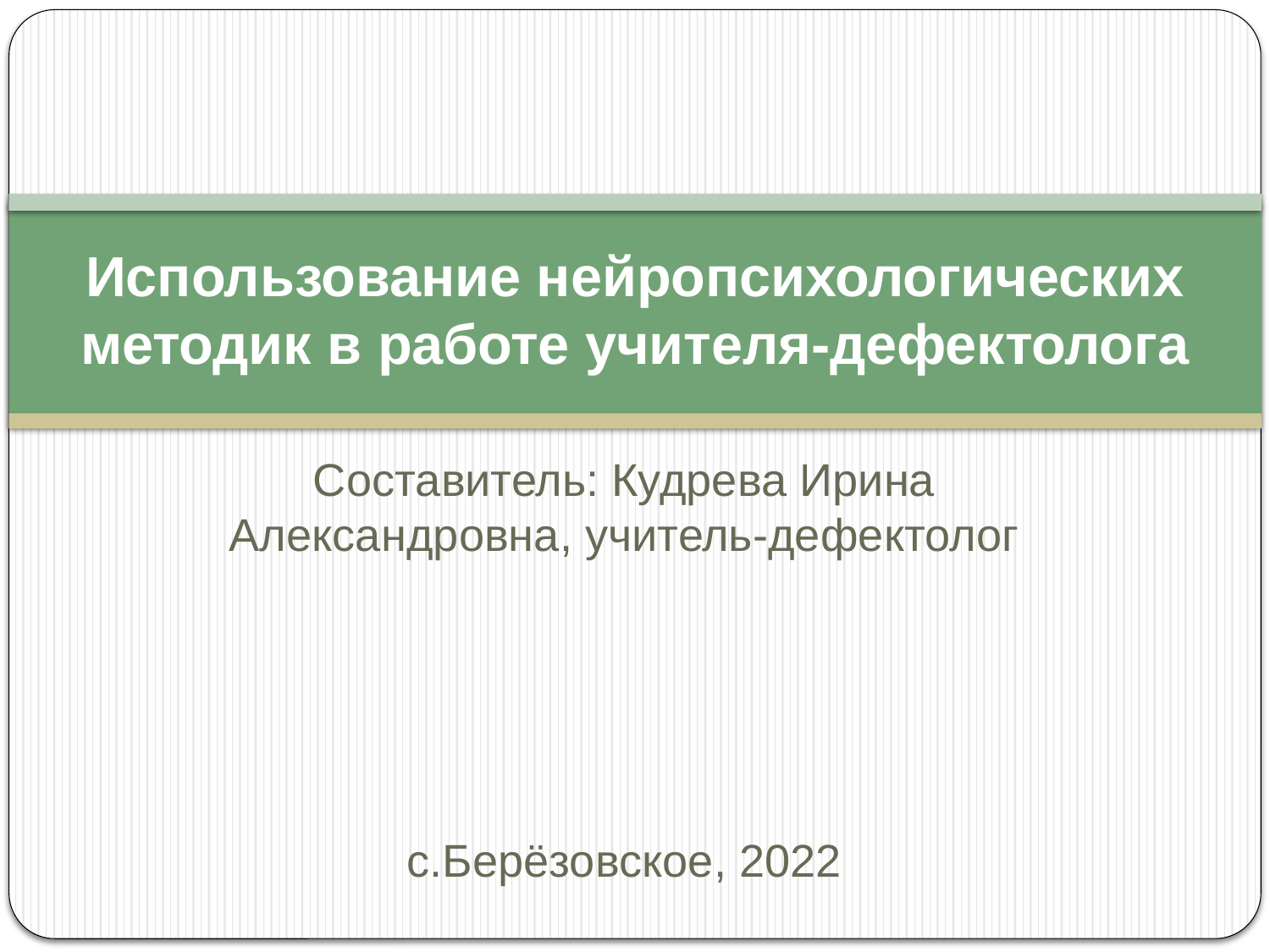

# Использование нейропсихологических методик в работе учителя-дефектолога
Составитель: Кудрева Ирина Александровна, учитель-дефектолог

с.Берёзовское, 2022